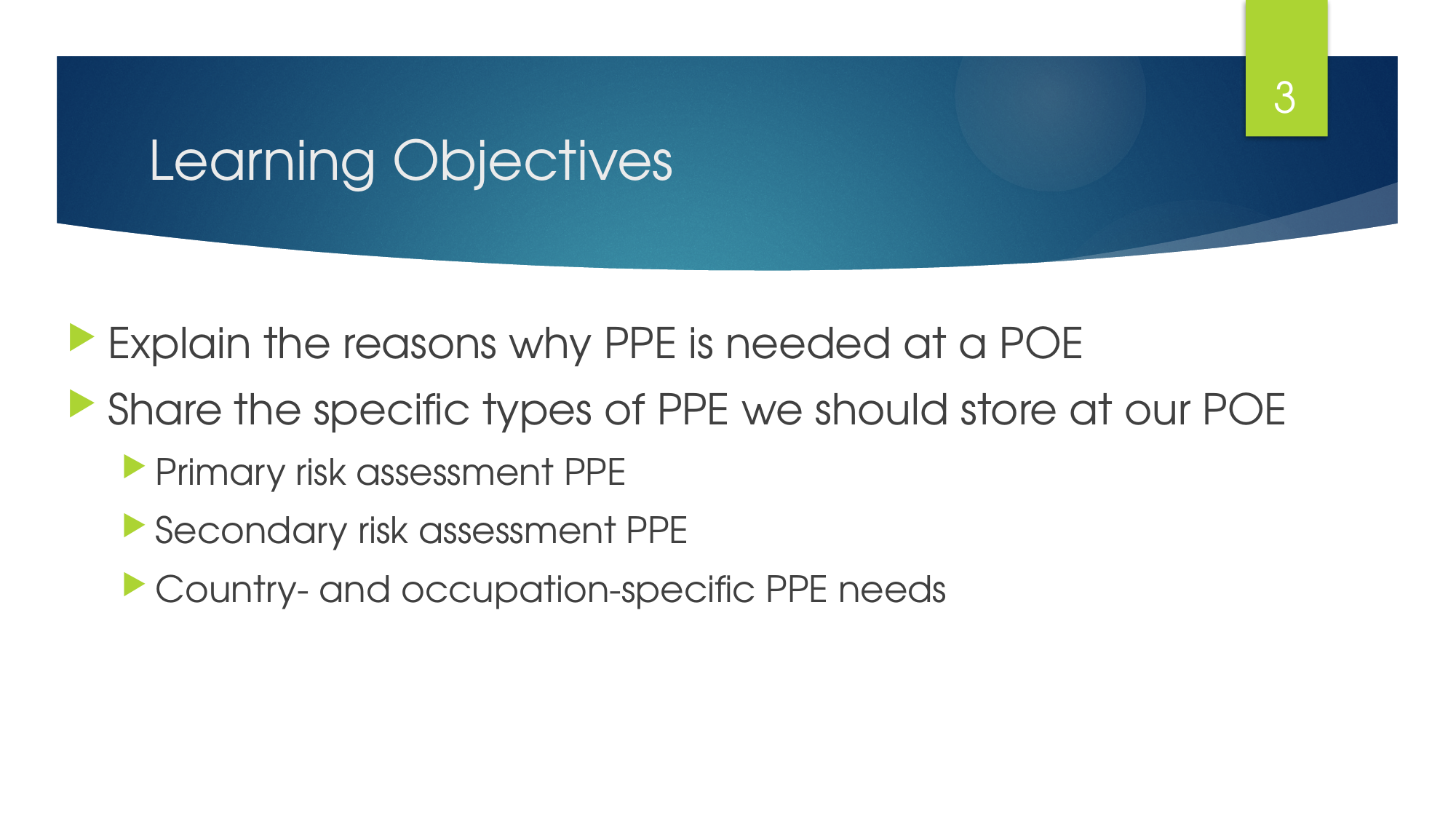

3
# Learning Objectives
Explain the reasons why PPE is needed at a POE
Share the specific types of PPE we should store at our POE
Primary risk assessment PPE
Secondary risk assessment PPE
Country- and occupation-specific PPE needs